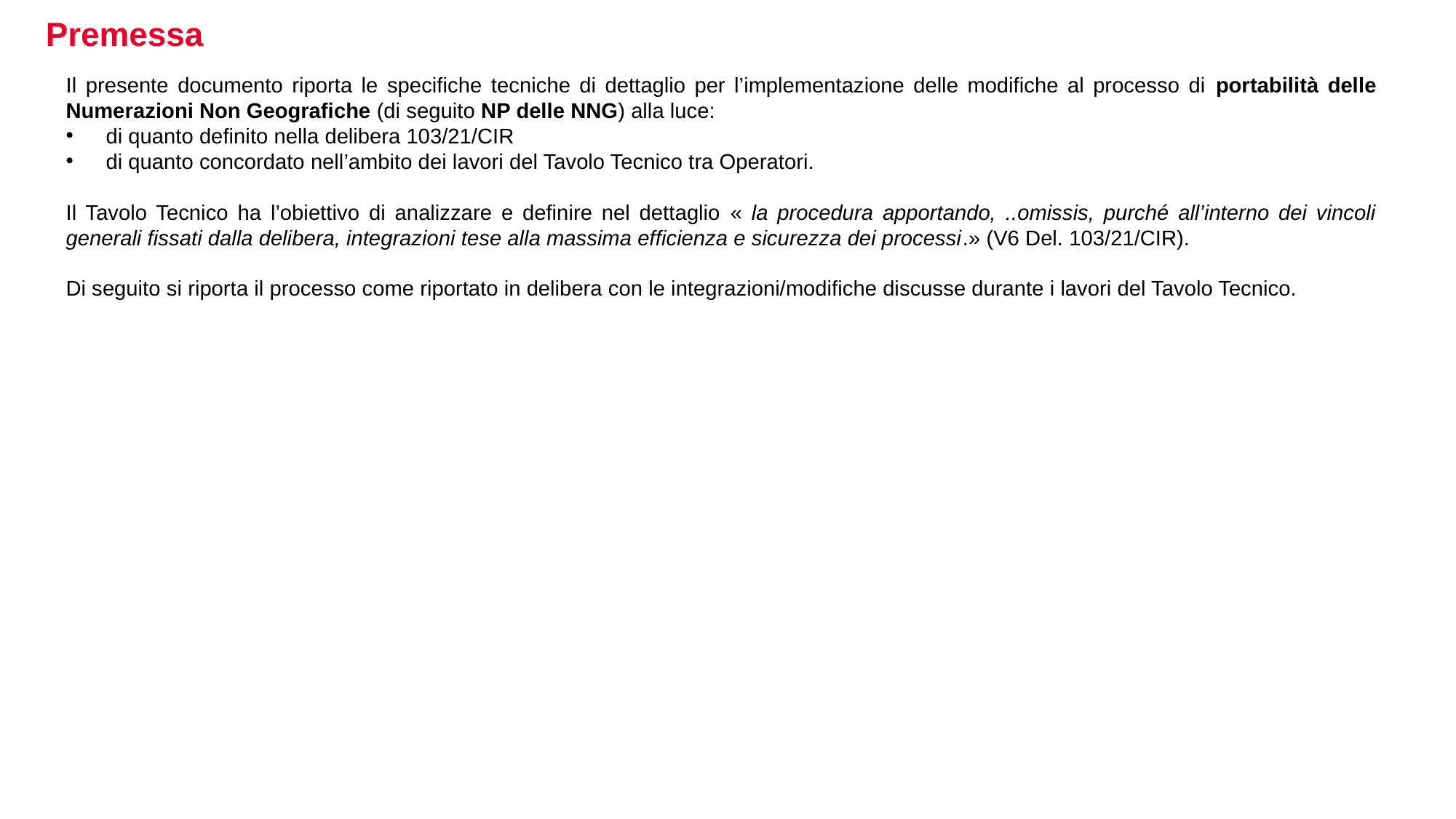

Premessa

Il presente documento riporta le specifiche tecniche di dettaglio per l’implementazione delle modifiche al processo di portabilità delle Numerazioni Non Geografiche (di seguito NP delle NNG) alla luce:
 di quanto definito nella delibera 103/21/CIR
 di quanto concordato nell’ambito dei lavori del Tavolo Tecnico tra Operatori.

Il Tavolo Tecnico ha l’obiettivo di analizzare e definire nel dettaglio « la procedura apportando, ..omissis, purché all’interno dei vincoli generali fissati dalla delibera, integrazioni tese alla massima efficienza e sicurezza dei processi.» (V6 Del. 103/21/CIR).

Di seguito si riporta il processo come riportato in delibera con le integrazioni/modifiche discusse durante i lavori del Tavolo Tecnico.